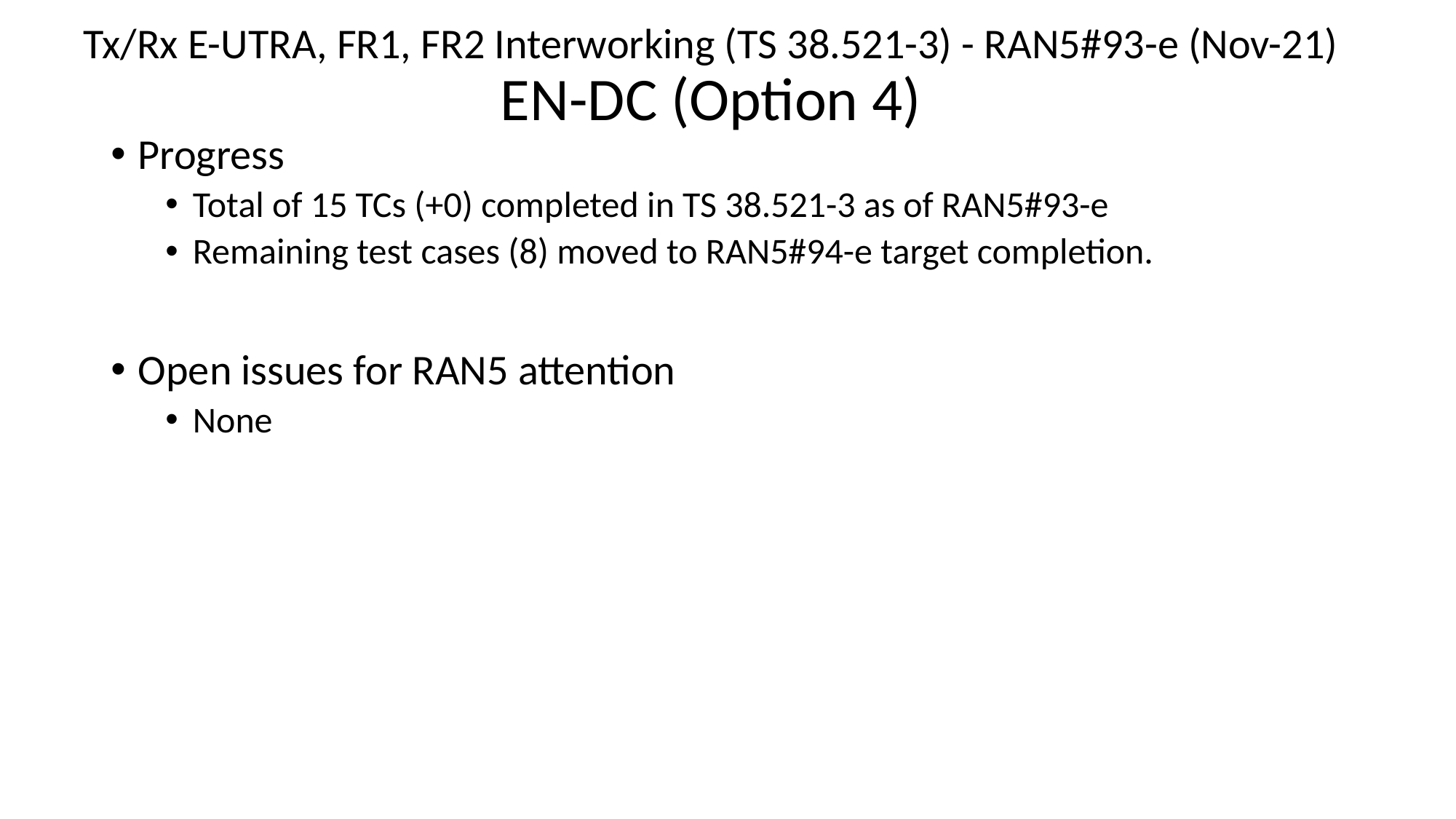

# Tx/Rx E-UTRA, FR1, FR2 Interworking (TS 38.521-3) - RAN5#93-e (Nov-21) EN-DC (Option 4)
Progress
Total of 15 TCs (+0) completed in TS 38.521-3 as of RAN5#93-e
Remaining test cases (8) moved to RAN5#94-e target completion.

Open issues for RAN5 attention
None